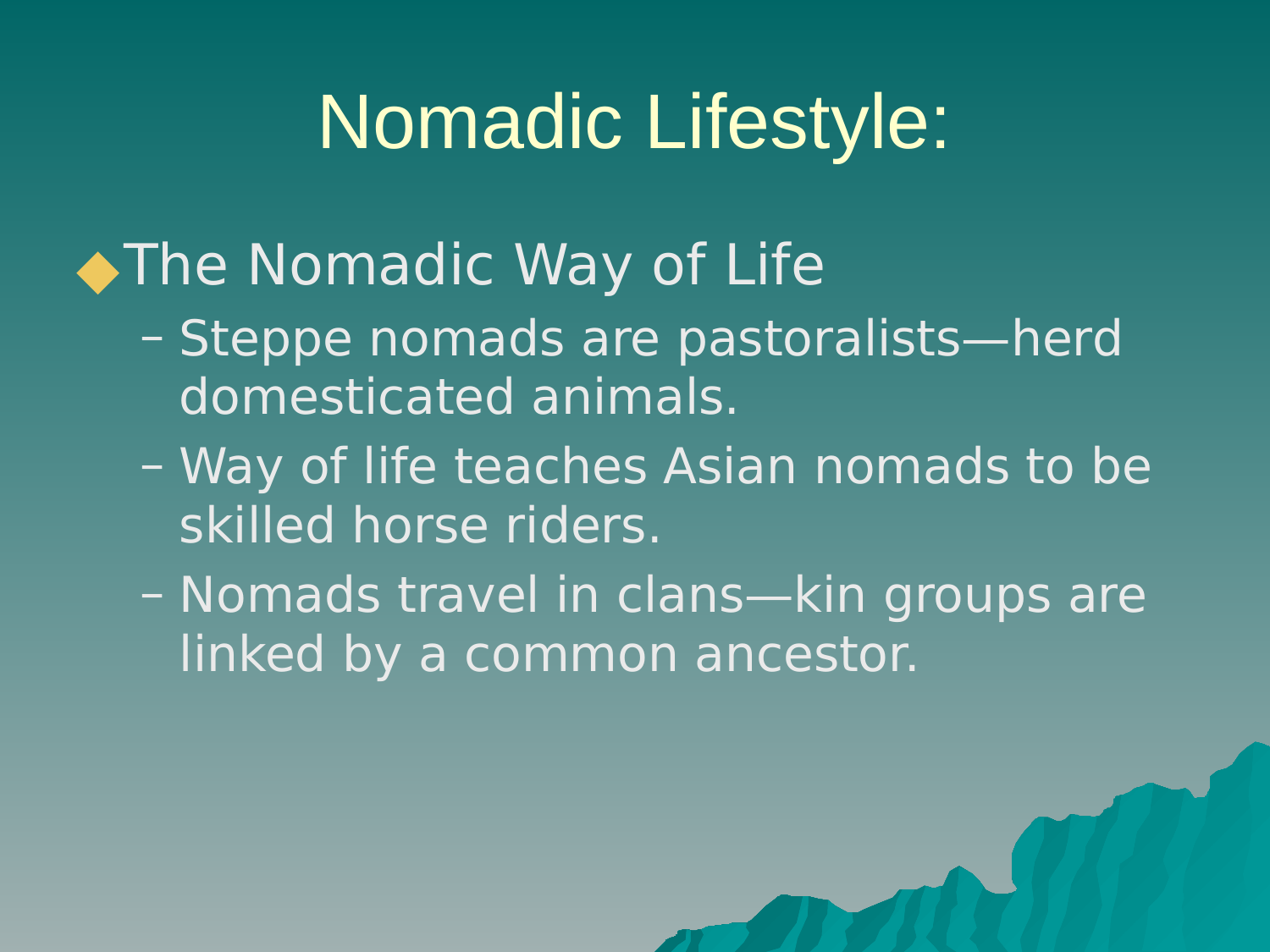

# Nomadic Lifestyle:
The Nomadic Way of Life
Steppe nomads are pastoralists—herd domesticated animals.
Way of life teaches Asian nomads to be skilled horse riders.
Nomads travel in clans—kin groups are linked by a common ancestor.